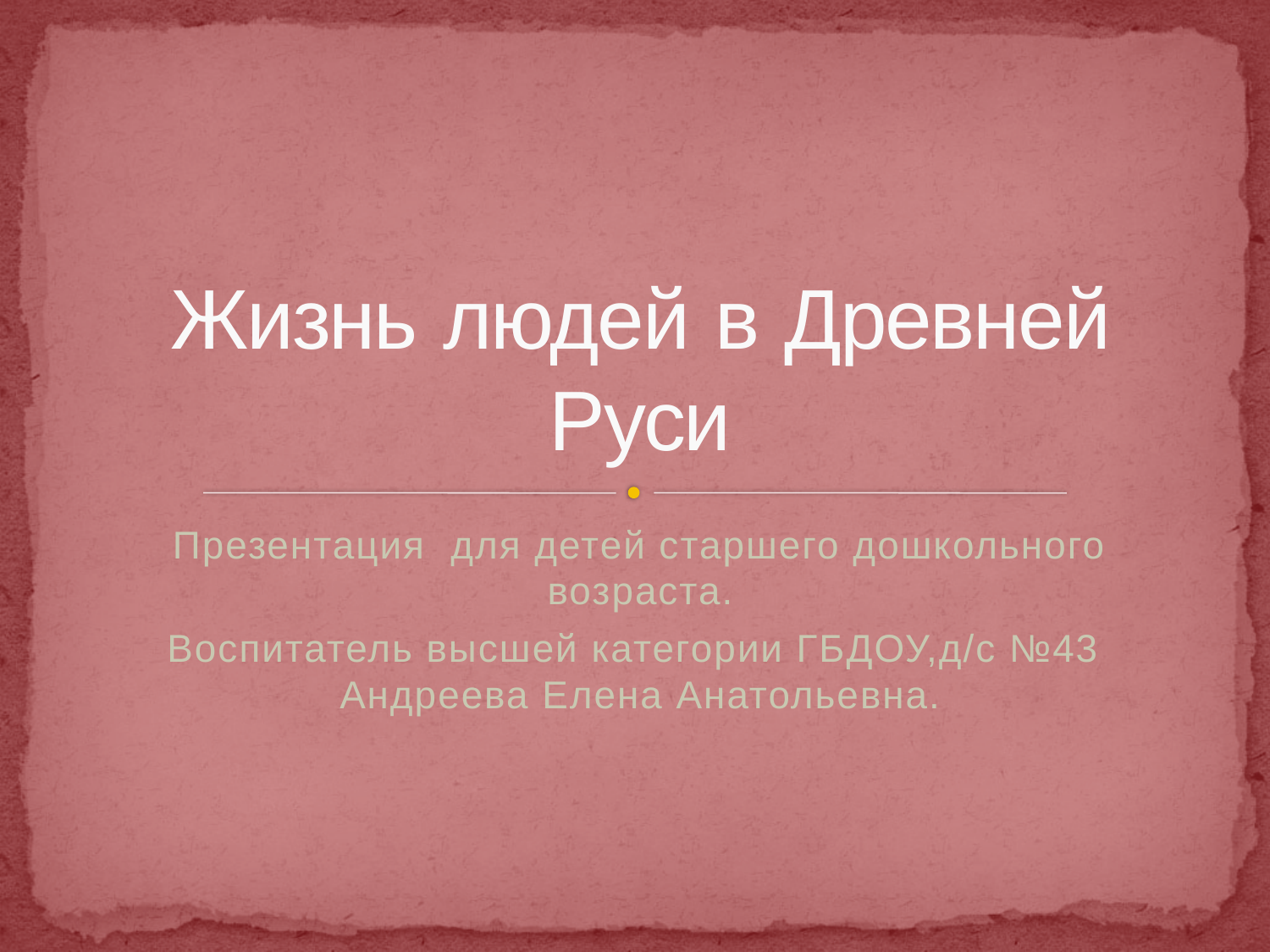

# Жизнь людей в Древней Руси
Презентация  для детей старшего дошкольного возраста.
Воспитатель высшей категории ГБДОУ,д/с №43  Андреева Елена Анатольевна.